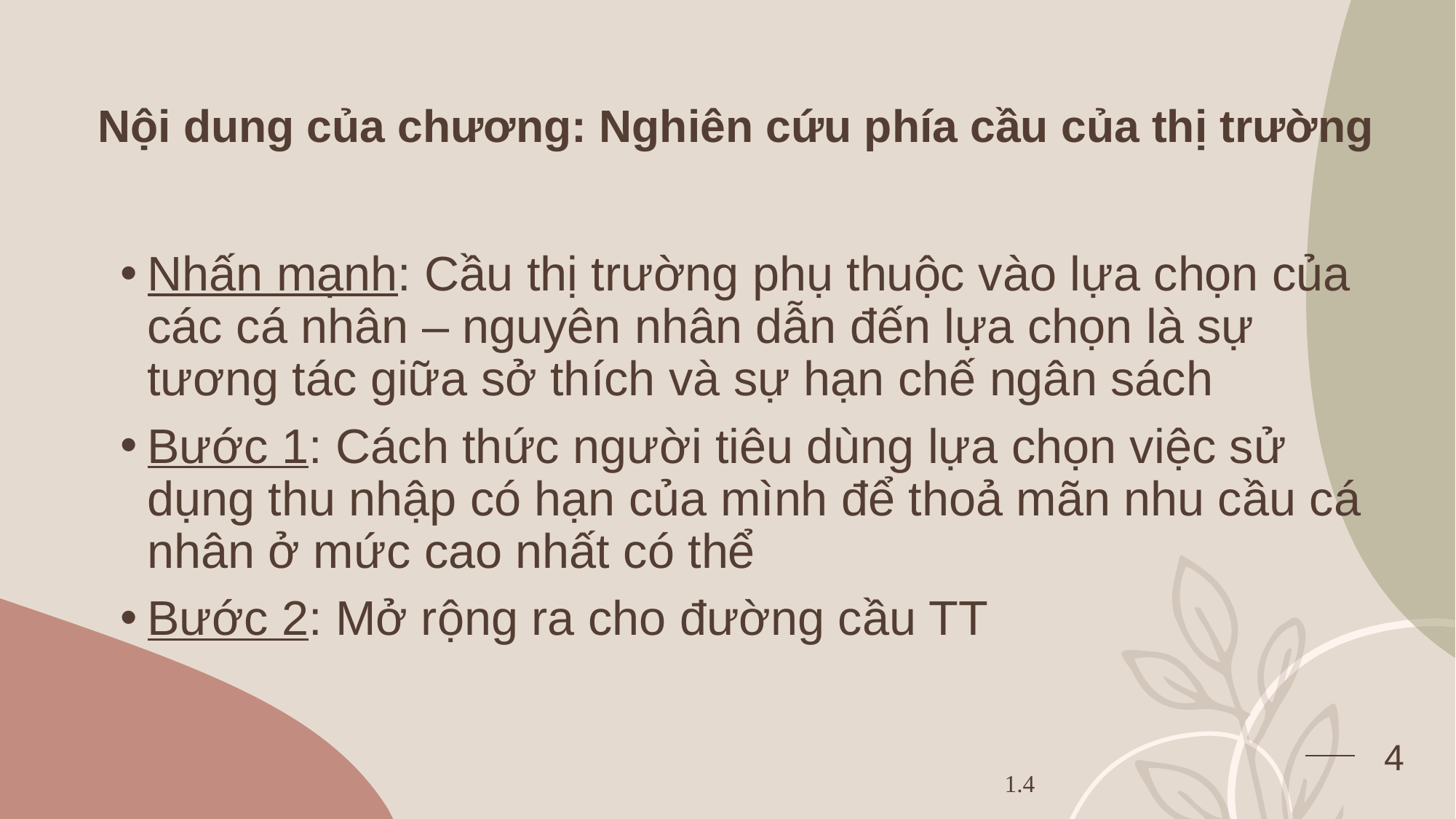

# Nội dung của chương: Nghiên cứu phía cầu của thị trường
Nhấn mạnh: Cầu thị trường phụ thuộc vào lựa chọn của các cá nhân – nguyên nhân dẫn đến lựa chọn là sự tương tác giữa sở thích và sự hạn chế ngân sách
Bước 1: Cách thức người tiêu dùng lựa chọn việc sử dụng thu nhập có hạn của mình để thoả mãn nhu cầu cá nhân ở mức cao nhất có thể
Bước 2: Mở rộng ra cho đường cầu TT

4
1.4